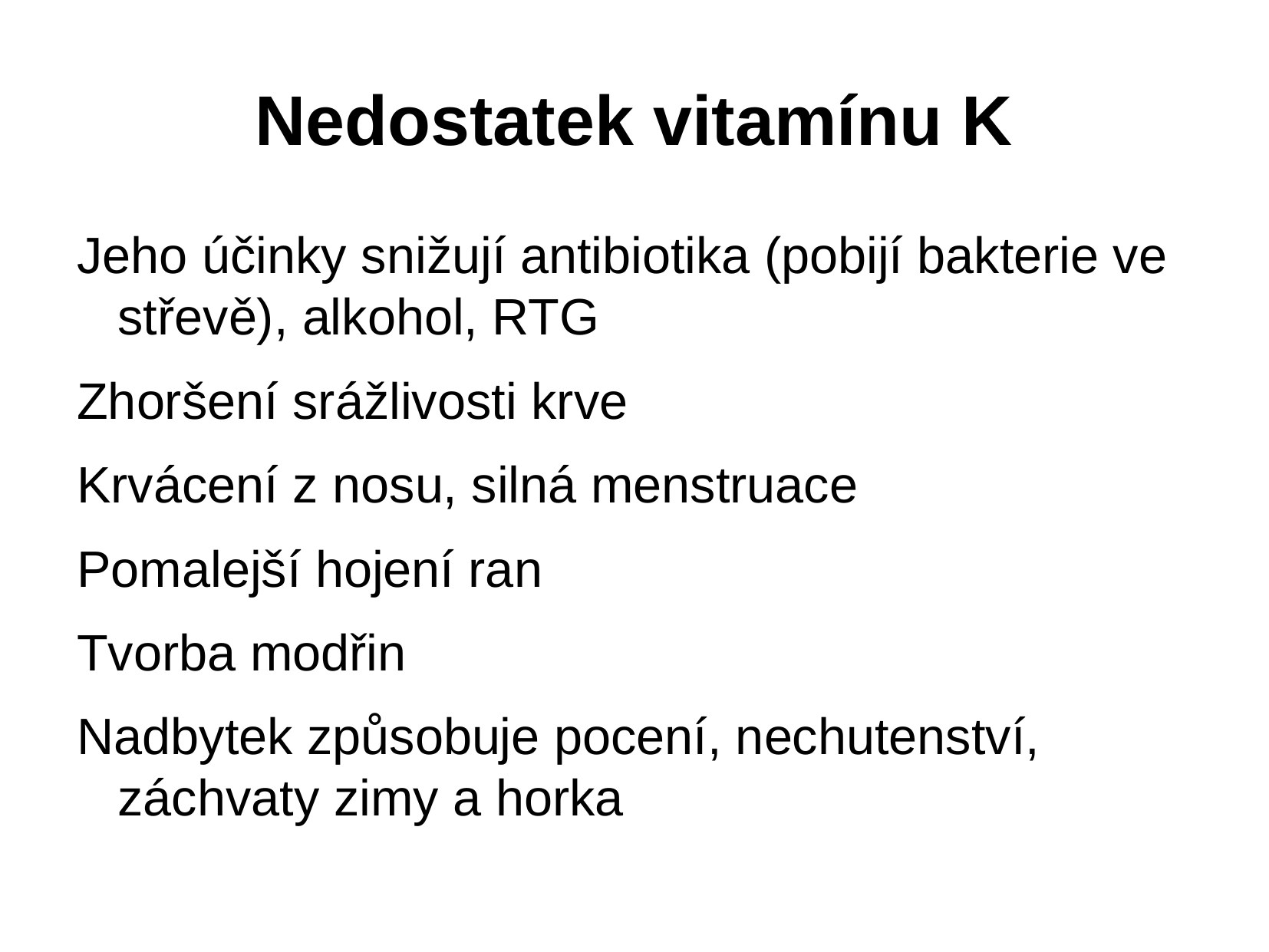

Nedostatek vitamínu K
Jeho účinky snižují antibiotika (pobijí bakterie ve střevě), alkohol, RTG
Zhoršení srážlivosti krve
Krvácení z nosu, silná menstruace
Pomalejší hojení ran
Tvorba modřin
Nadbytek způsobuje pocení, nechutenství, záchvaty zimy a horka